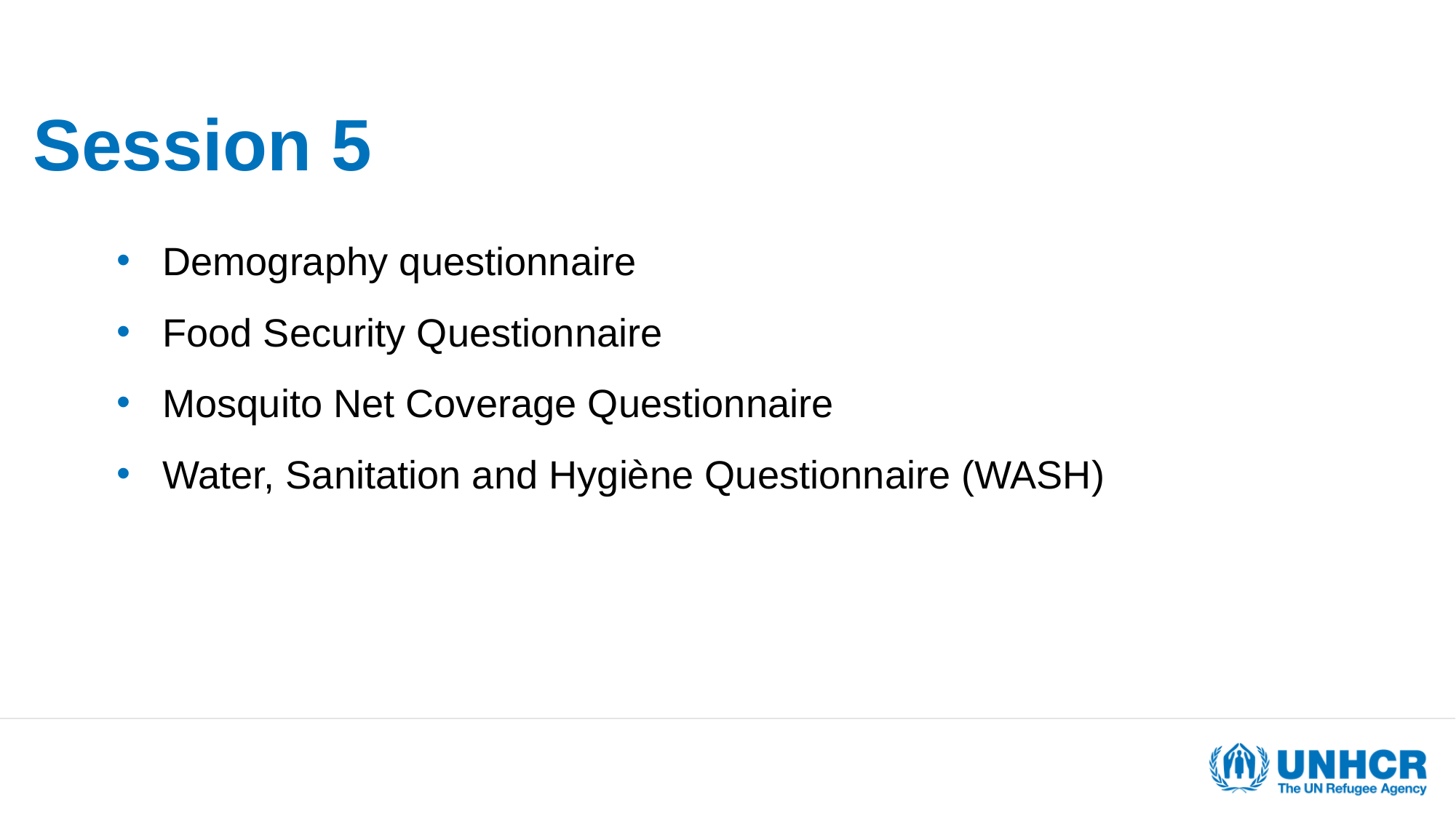

# Session 5
Demography questionnaire
Food Security Questionnaire
Mosquito Net Coverage Questionnaire
Water, Sanitation and Hygiène Questionnaire (WASH)